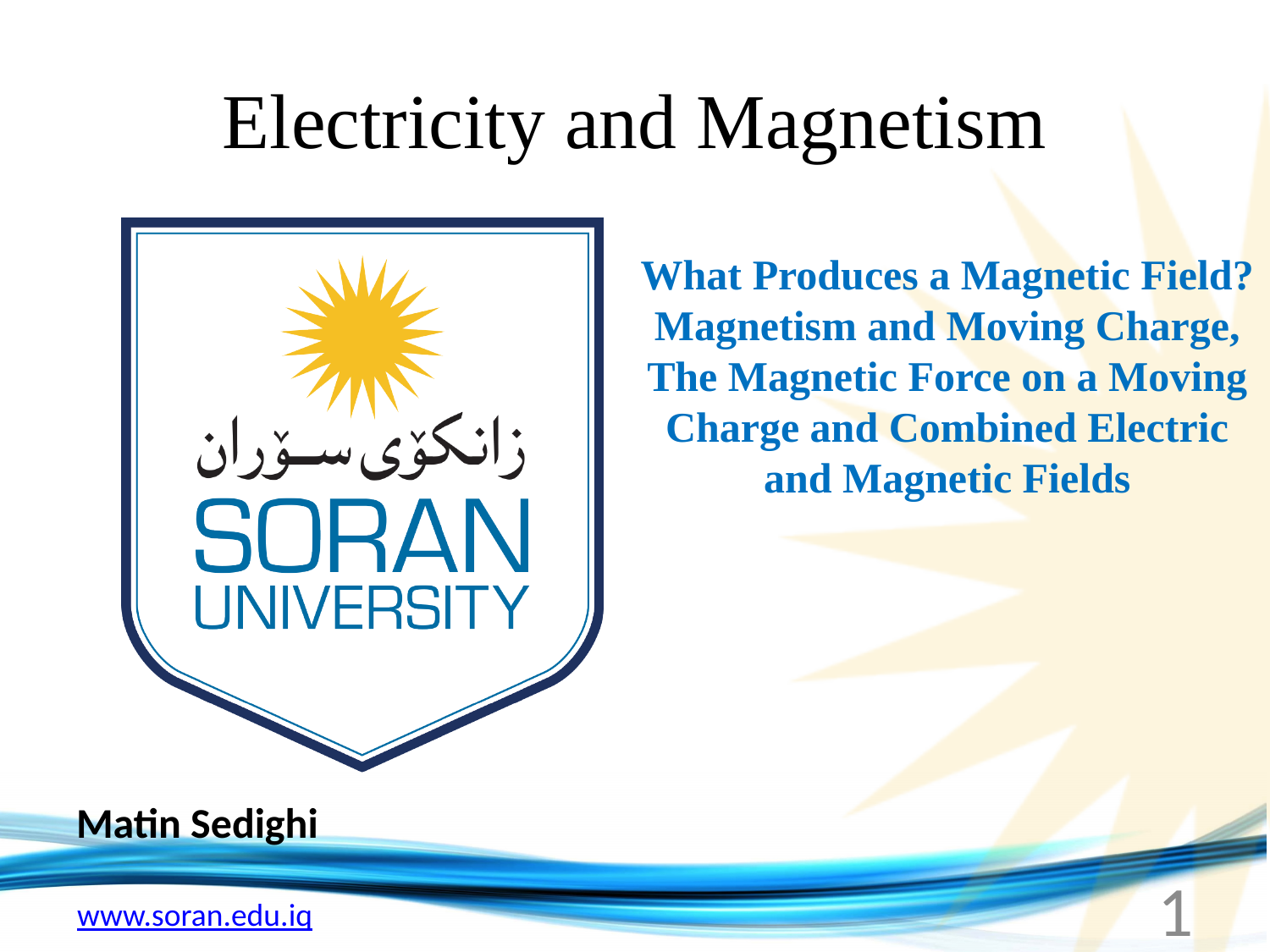

# Electricity and Magnetism
What Produces a Magnetic Field? Magnetism and Moving Charge, The Magnetic Force on a Moving Charge and Combined Electric and Magnetic Fields
Matin Sedighi
1